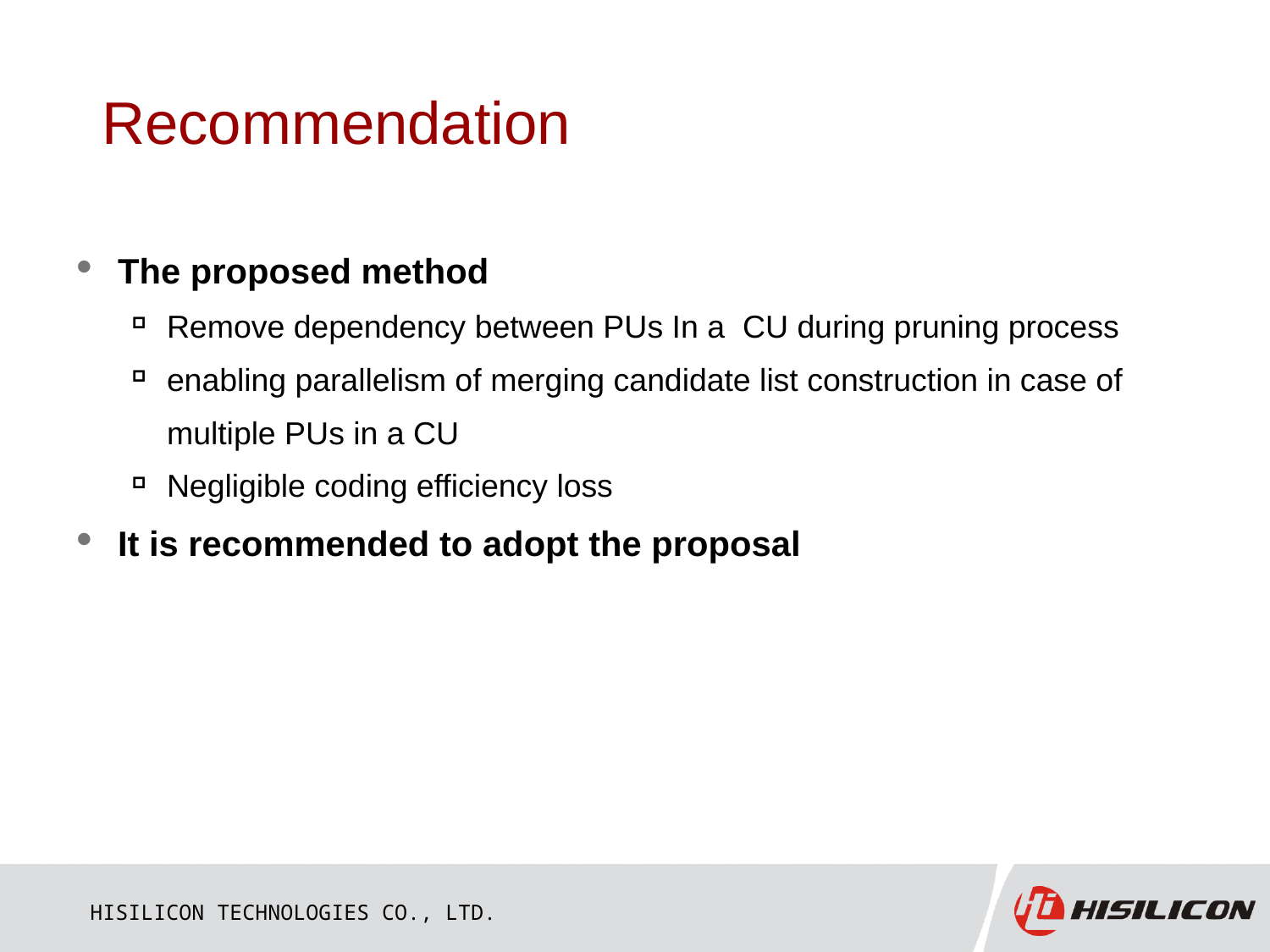

# Recommendation
The proposed method
Remove dependency between PUs In a  CU during pruning process
enabling parallelism of merging candidate list construction in case of multiple PUs in a CU
Negligible coding efficiency loss
It is recommended to adopt the proposal